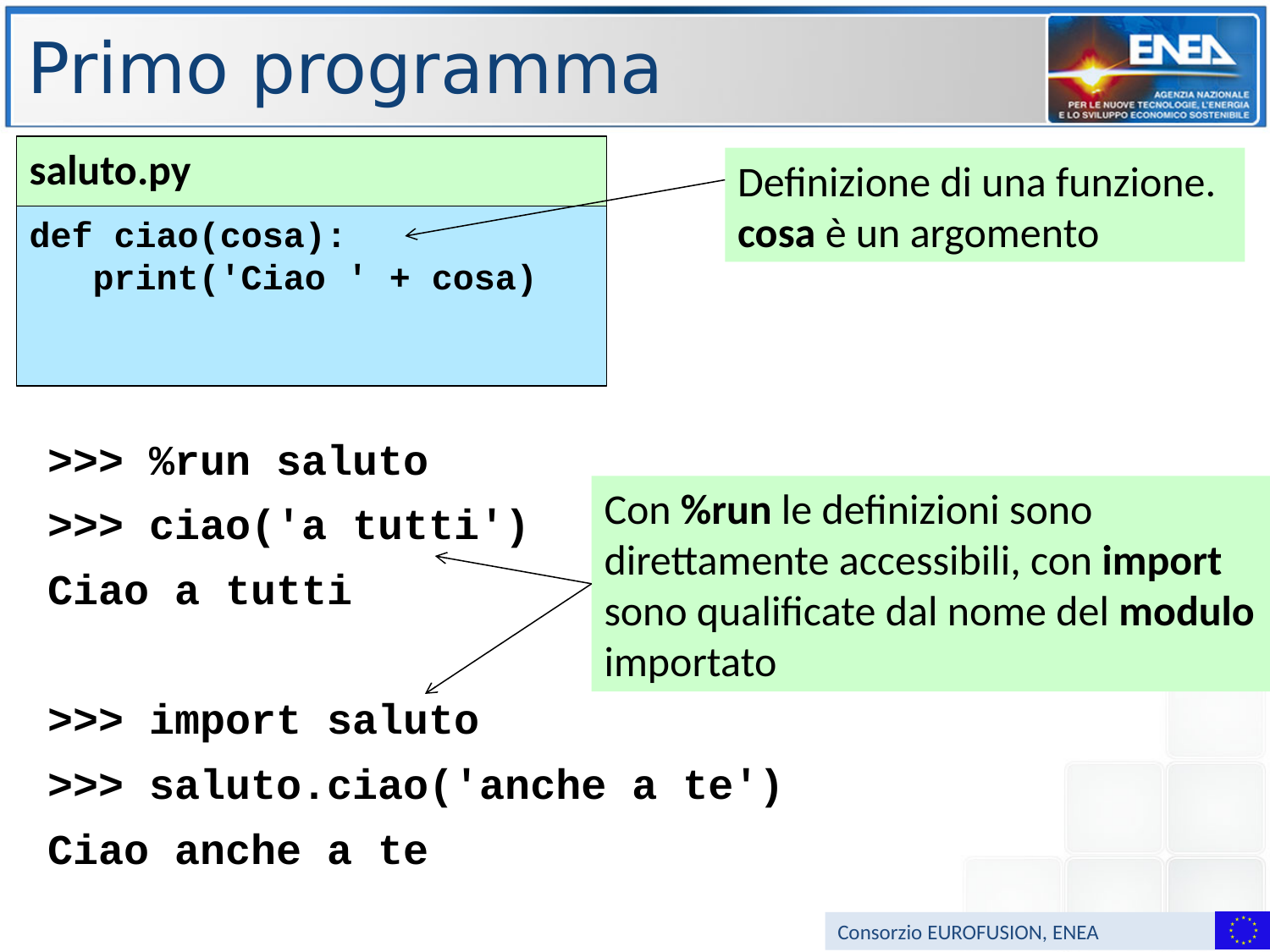

# Primo programma
saluto.py
def ciao(cosa):
   print('Ciao ' + cosa)
Definizione di una funzione.
cosa è un argomento
>>> %run saluto
>>> ciao('a tutti')
Ciao a tutti

>>> import saluto
>>> saluto.ciao('anche a te')
Ciao anche a te

Con %run le definizioni sono direttamente accessibili, con import sono qualificate dal nome del modulo importato